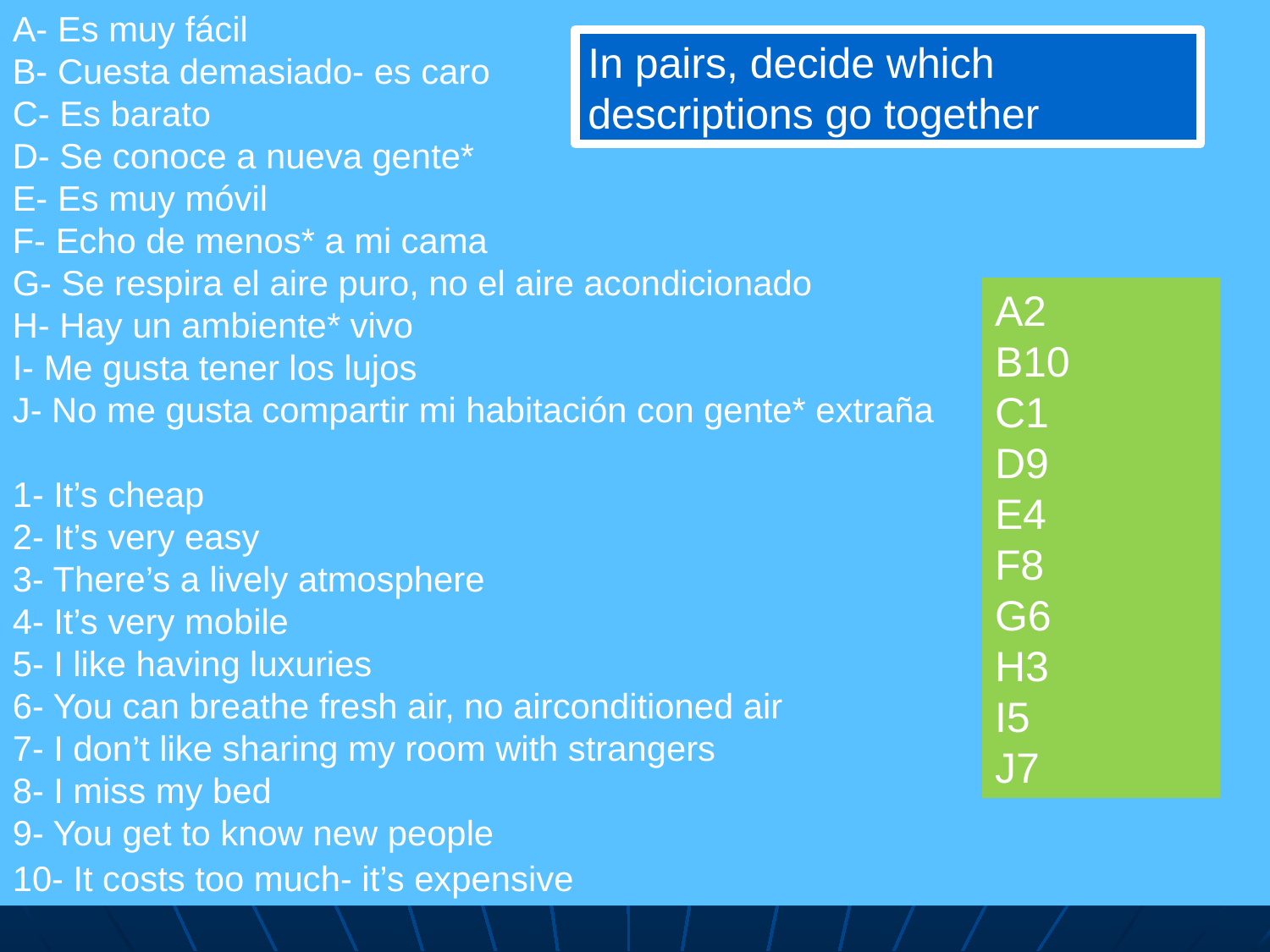

A- Es muy fácil
B- Cuesta demasiado- es caro
C- Es barato
D- Se conoce a nueva gente*
E- Es muy móvil
F- Echo de menos* a mi cama
G- Se respira el aire puro, no el aire acondicionado
H- Hay un ambiente* vivo
I- Me gusta tener los lujos
J- No me gusta compartir mi habitación con gente* extraña

1- It’s cheap
2- It’s very easy
3- There’s a lively atmosphere
4- It’s very mobile
5- I like having luxuries
6- You can breathe fresh air, no airconditioned air
7- I don’t like sharing my room with strangers
8- I miss my bed
9- You get to know new people
10- It costs too much- it’s expensive
In pairs, decide which descriptions go together
A2
B10
C1
D9
E4
F8
G6
H3
I5
J7